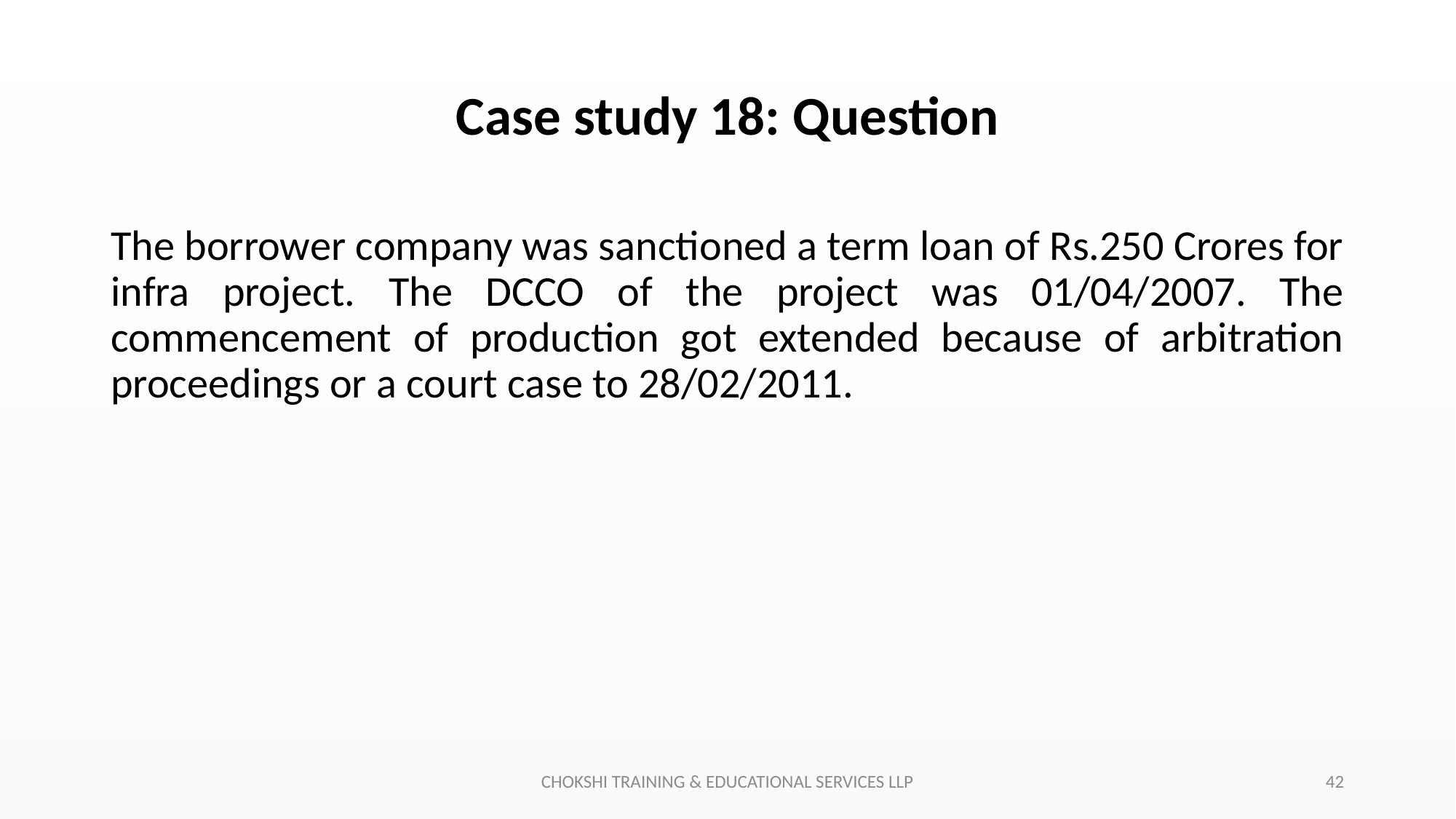

# Case study 18: Question
The borrower company was sanctioned a term loan of Rs.250 Crores for infra project. The DCCO of the project was 01/04/2007. The commencement of production got extended because of arbitration proceedings or a court case to 28/02/2011.

CHOKSHI TRAINING & EDUCATIONAL SERVICES LLP
42